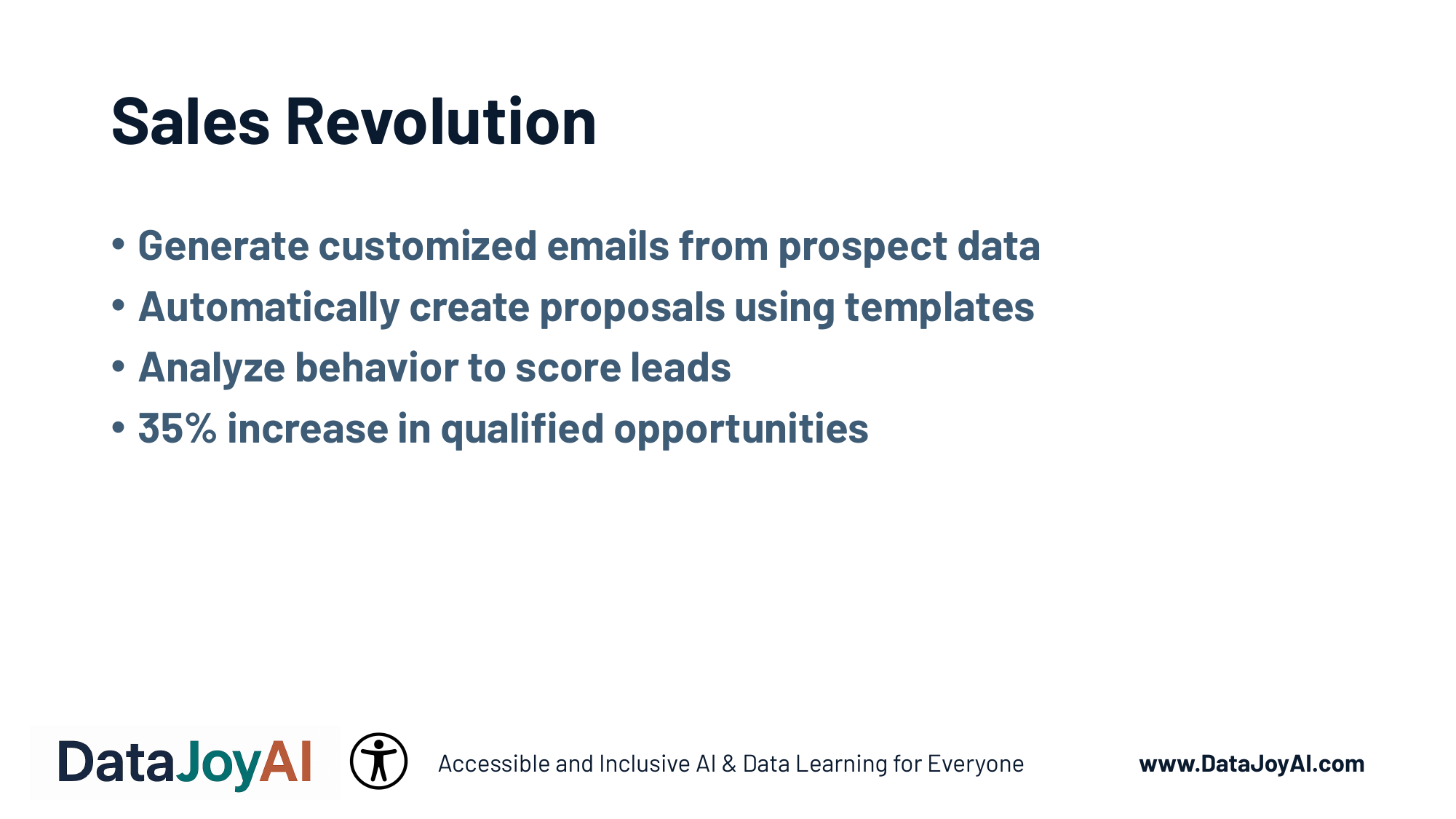

# Sales Revolution
Generate customized emails from prospect data
Automatically create proposals using templates
Analyze behavior to score leads
35% increase in qualified opportunities